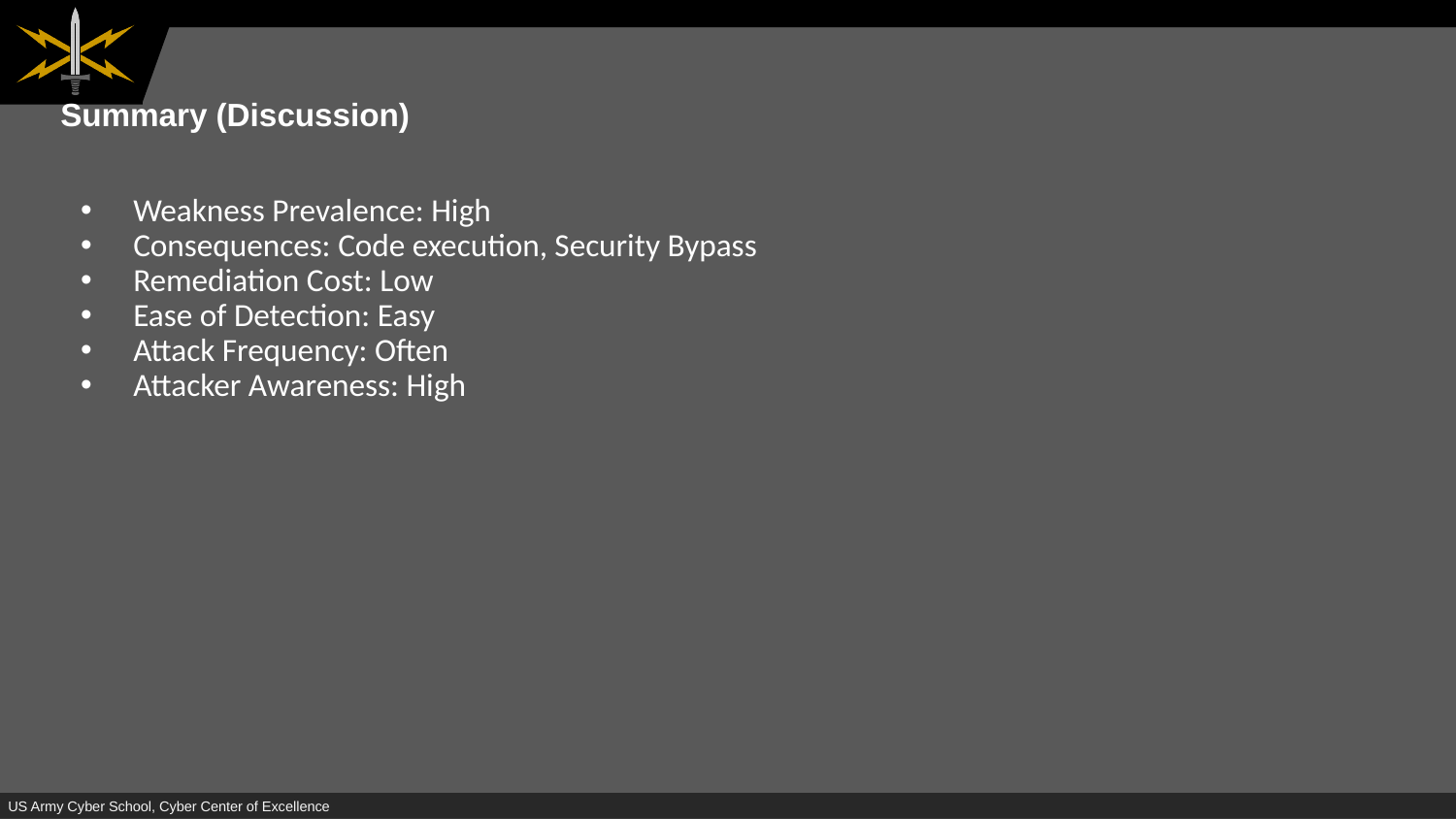

# Summary (Discussion)
Weakness Prevalence: High
Consequences: Code execution, Security Bypass
Remediation Cost: Low
Ease of Detection: Easy
Attack Frequency: Often
Attacker Awareness: High